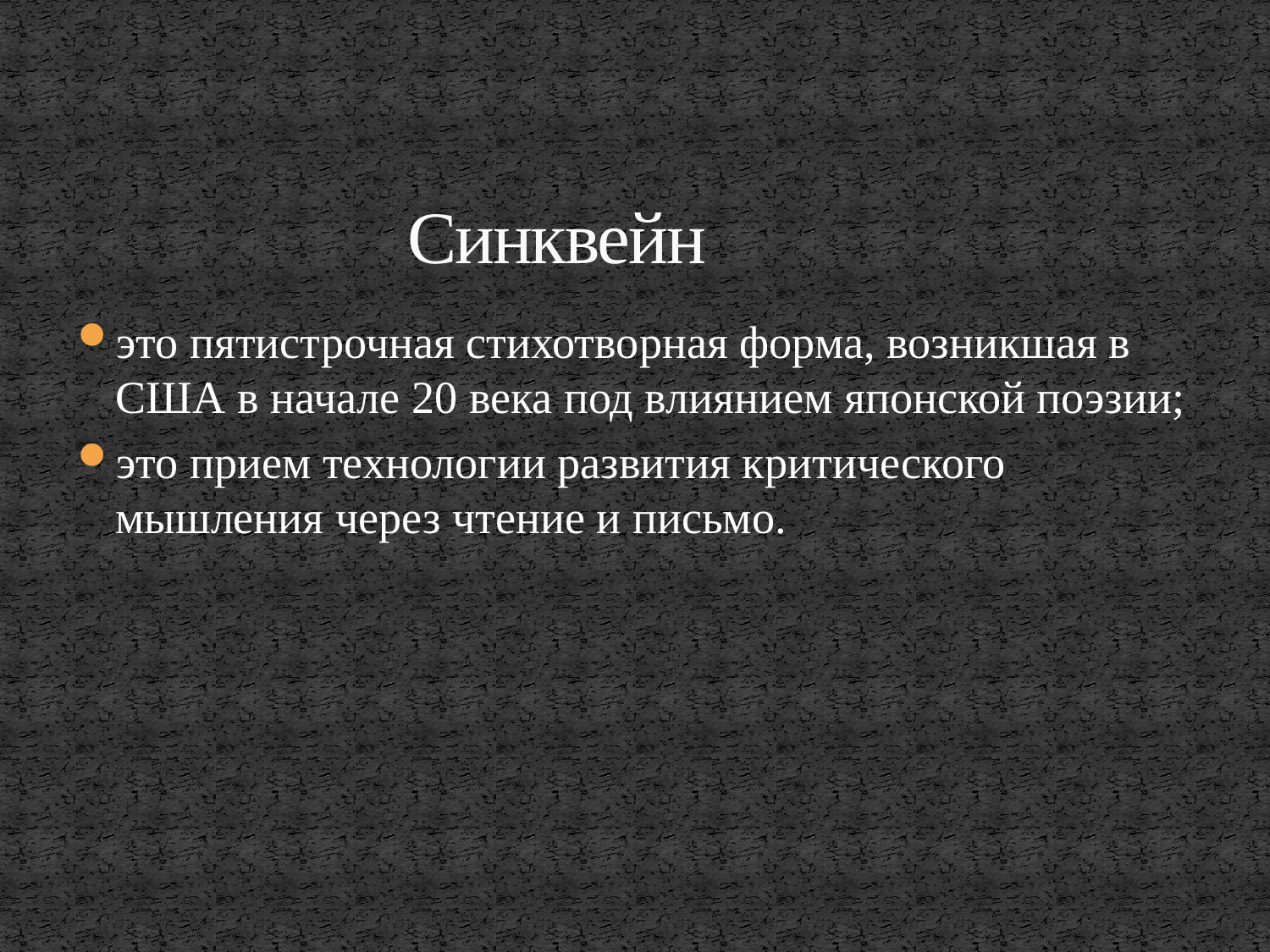

# Синквейн
это пятистрочная стихотворная форма, возникшая в США в начале 20 века под влиянием японской поэзии;
это прием технологии развития критического мышления через чтение и письмо.